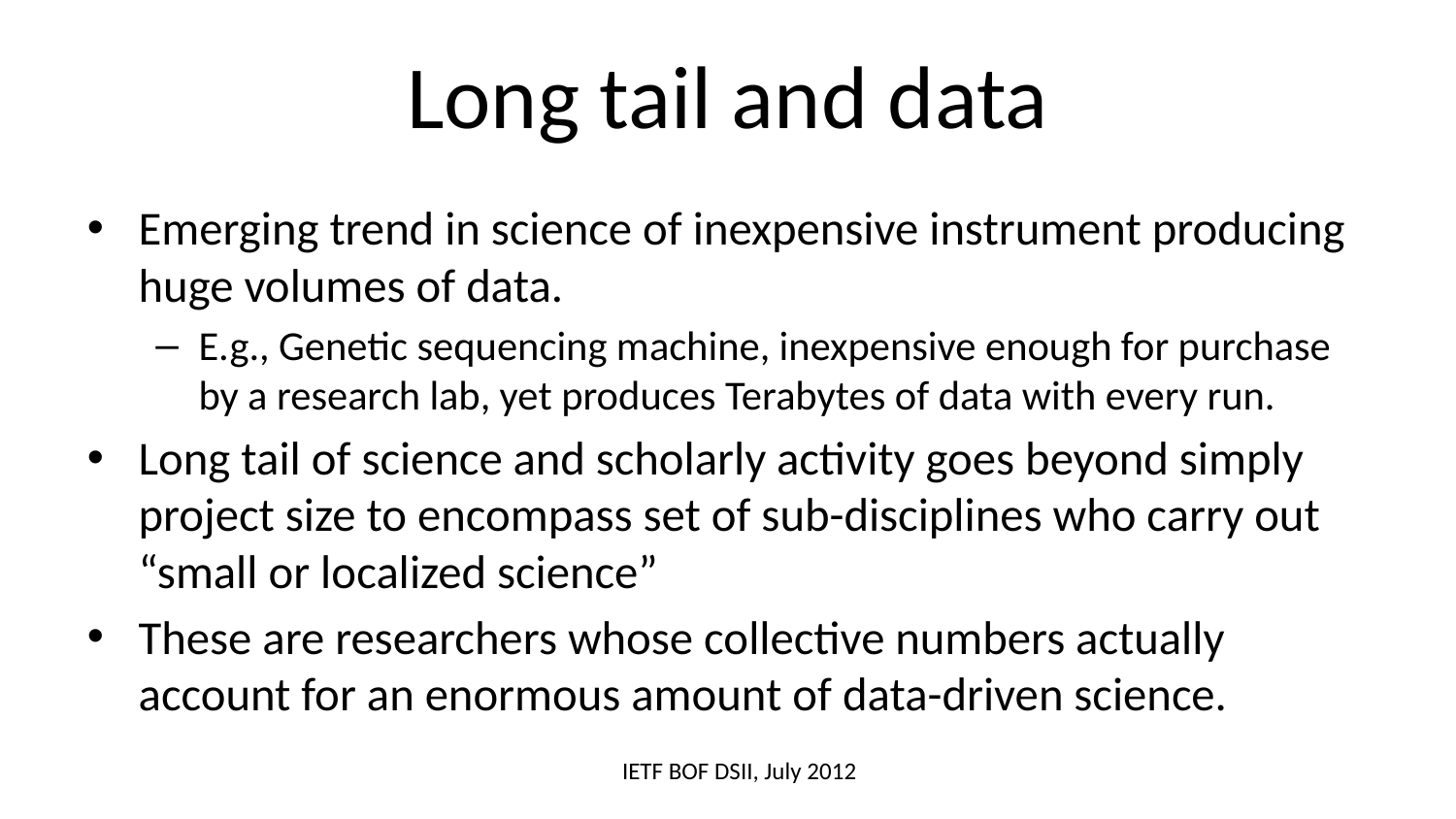

# Long tail and data
Emerging trend in science of inexpensive instrument producing huge volumes of data.
E.g., Genetic sequencing machine, inexpensive enough for purchase by a research lab, yet produces Terabytes of data with every run.
Long tail of science and scholarly activity goes beyond simply project size to encompass set of sub-disciplines who carry out “small or localized science”
These are researchers whose collective numbers actually account for an enormous amount of data-driven science.